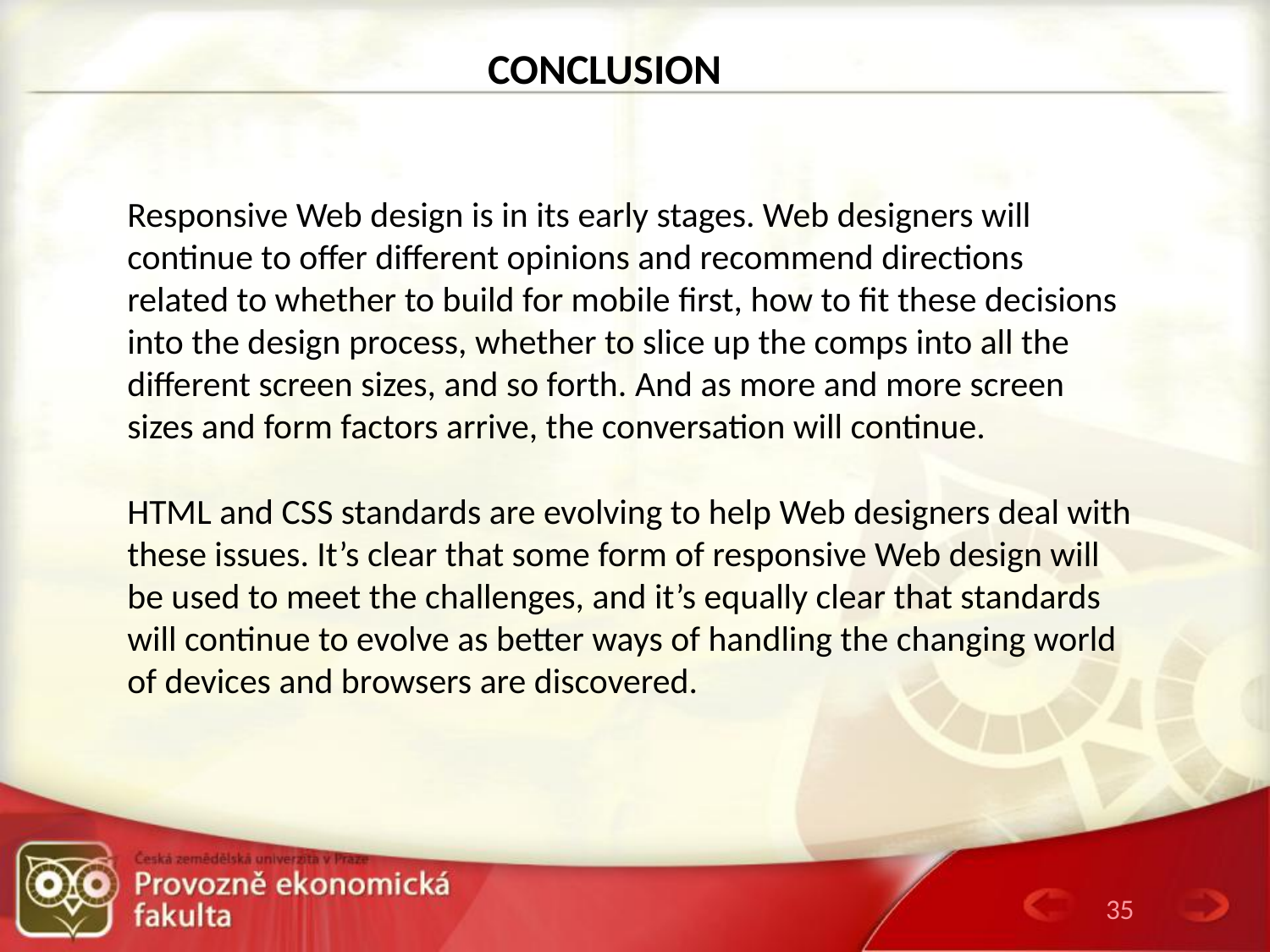

CONCLUSION
Responsive Web design is in its early stages. Web designers will continue to offer different opinions and recommend directions related to whether to build for mobile first, how to fit these decisions into the design process, whether to slice up the comps into all the different screen sizes, and so forth. And as more and more screen sizes and form factors arrive, the conversation will continue.

HTML and CSS standards are evolving to help Web designers deal with these issues. It’s clear that some form of responsive Web design will be used to meet the challenges, and it’s equally clear that standards will continue to evolve as better ways of handling the changing world of devices and browsers are discovered.